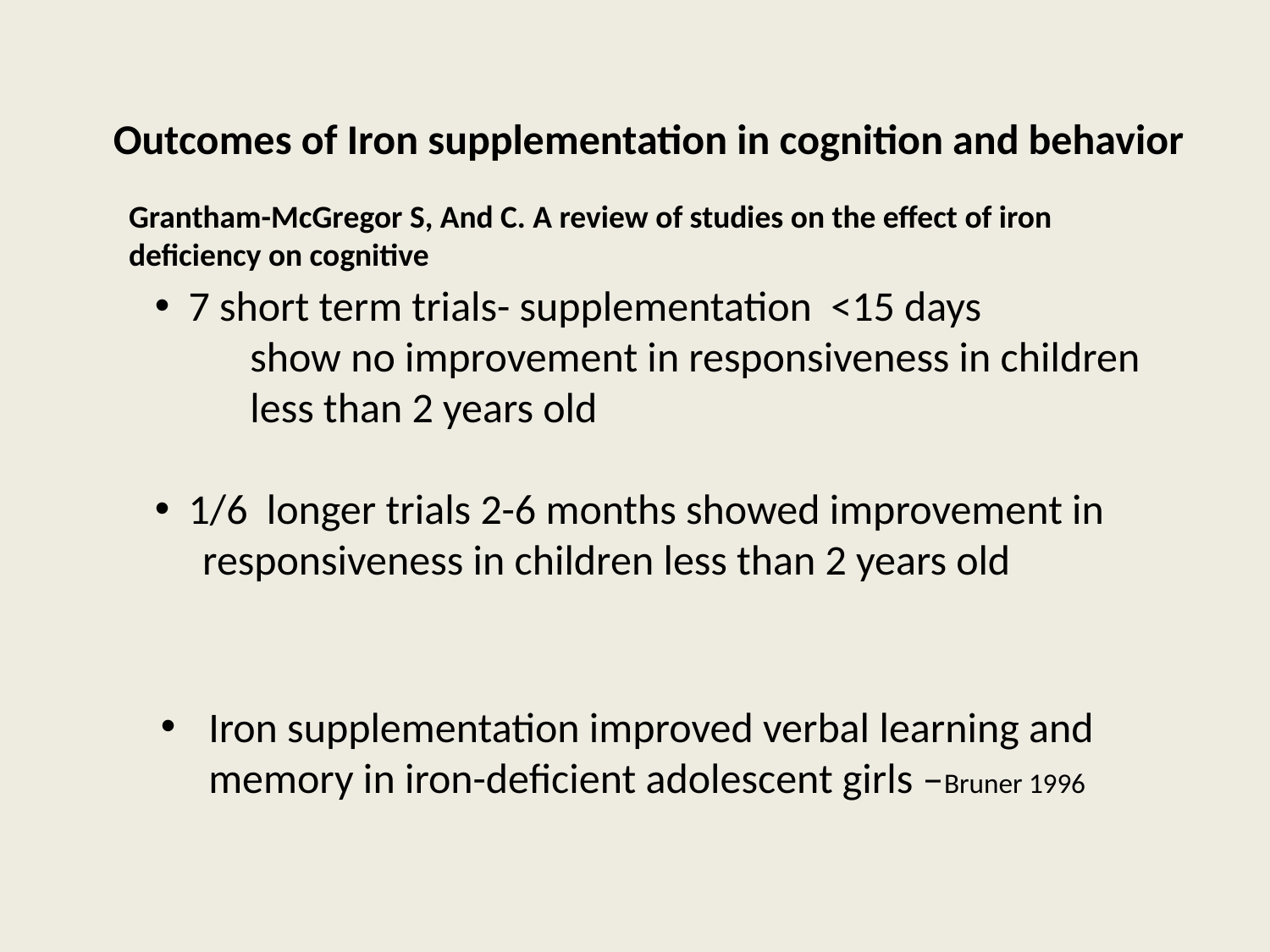

Outcomes of Iron supplementation in cognition and behavior

Grantham-McGregor S, And C. A review of studies on the effect of iron deficiency on cognitive

  7 short term trials- supplementation  <15 days
          show no improvement in responsiveness in children
          less than 2 years old

  1/6  longer trials 2-6 months showed improvement in
     responsiveness in children less than 2 years old

Iron supplementation improved verbal learning and memory in iron-deficient adolescent girls –Bruner 1996